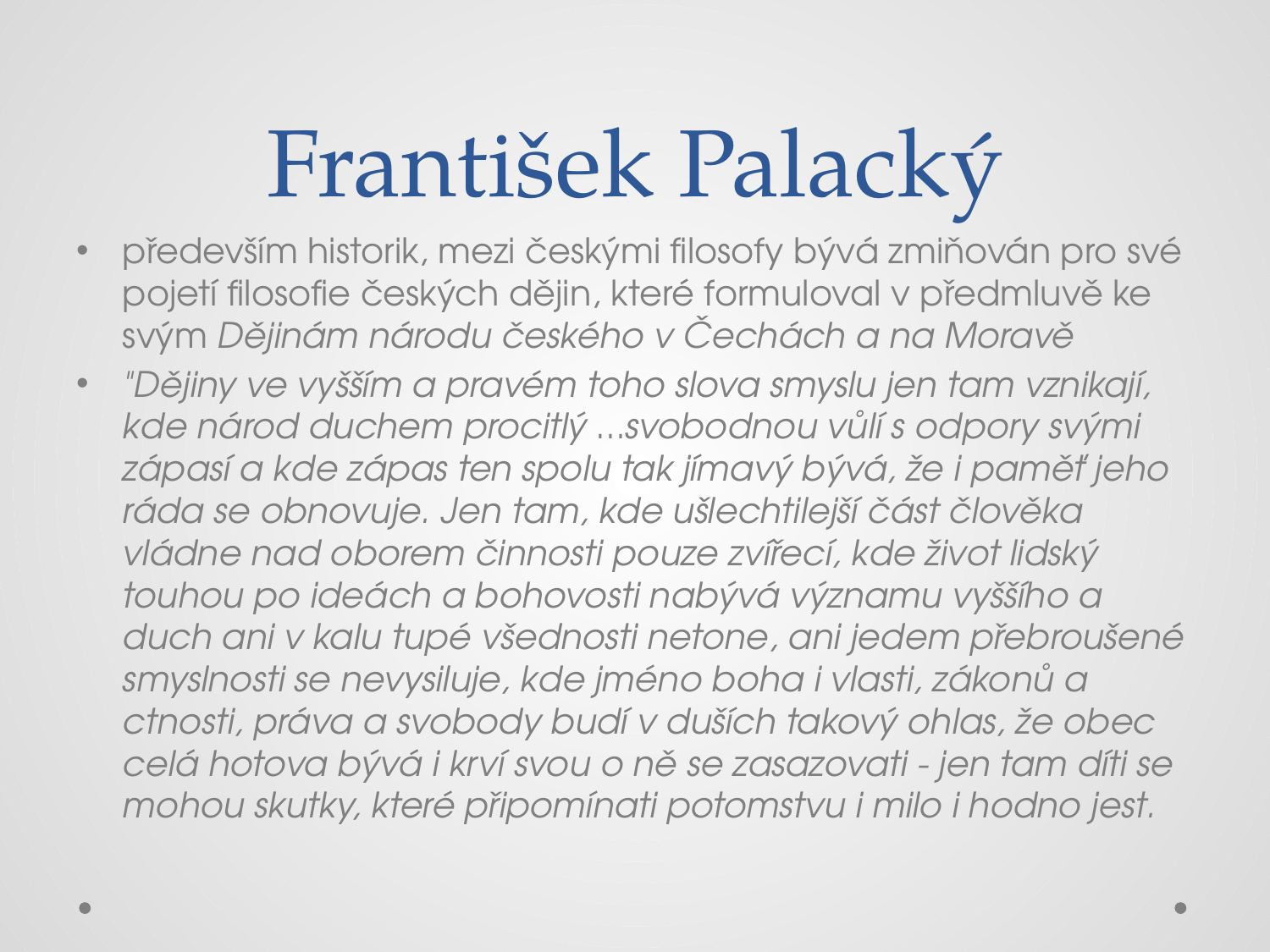

# František Palacký
především historik, mezi českými filosofy bývá zmiňován pro své pojetí filosofie českých dějin, které formuloval v předmluvě ke svým Dějinám národu českého v Čechách a na Moravě
"Dějiny ve vyšším a pravém toho slova smyslu jen tam vznikají, kde národ duchem procitlý …svobodnou vůlí s odpory svými zápasí a kde zápas ten spolu tak jímavý bývá, že i paměť jeho ráda se obnovuje. Jen tam, kde ušlechtilejší část člověka vládne nad oborem činnosti pouze zvířecí, kde život lidský touhou po ideách a bohovosti nabývá významu vyššího a duch ani v kalu tupé všednosti netone, ani jedem přebroušené smyslnosti se nevysiluje, kde jméno boha i vlasti, zákonů a ctnosti, práva a svobody budí v duších takový ohlas, že obec celá hotova bývá i krví svou o ně se zasazovati - jen tam díti se mohou skutky, které připomínati potomstvu i milo i hodno jest.